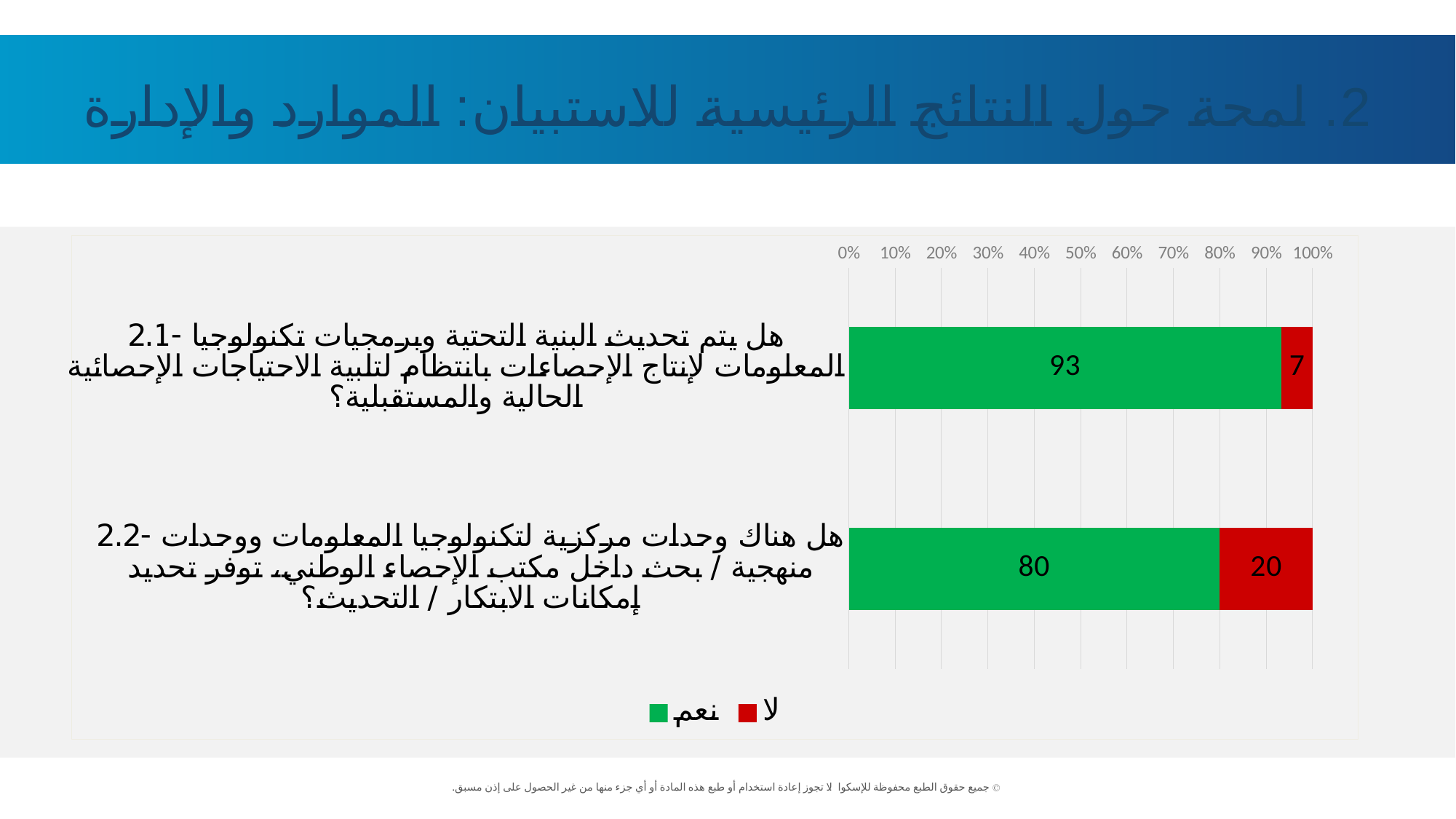

2. لمحة حول النتائج الرئيسية للاستبيان: الموارد والإدارة

### Chart

| Category | نعم | لا |
|---|---|---|
| 2.1- هل يتم تحديث البنية التحتية وبرمجيات تكنولوجيا المعلومات لإنتاج الإحصاءات بانتظام لتلبية الاحتياجات الإحصائية الحالية والمستقبلية؟ | 93.33333333333333 | 6.666666666666671 |
| 2.2- هل هناك وحدات مركزية لتكنولوجيا المعلومات ووحدات منهجية / بحث داخل مكتب الإحصاء الوطني، توفر تحديد إمكانات الابتكار / التحديث؟ | 80.0 | 20.0 |